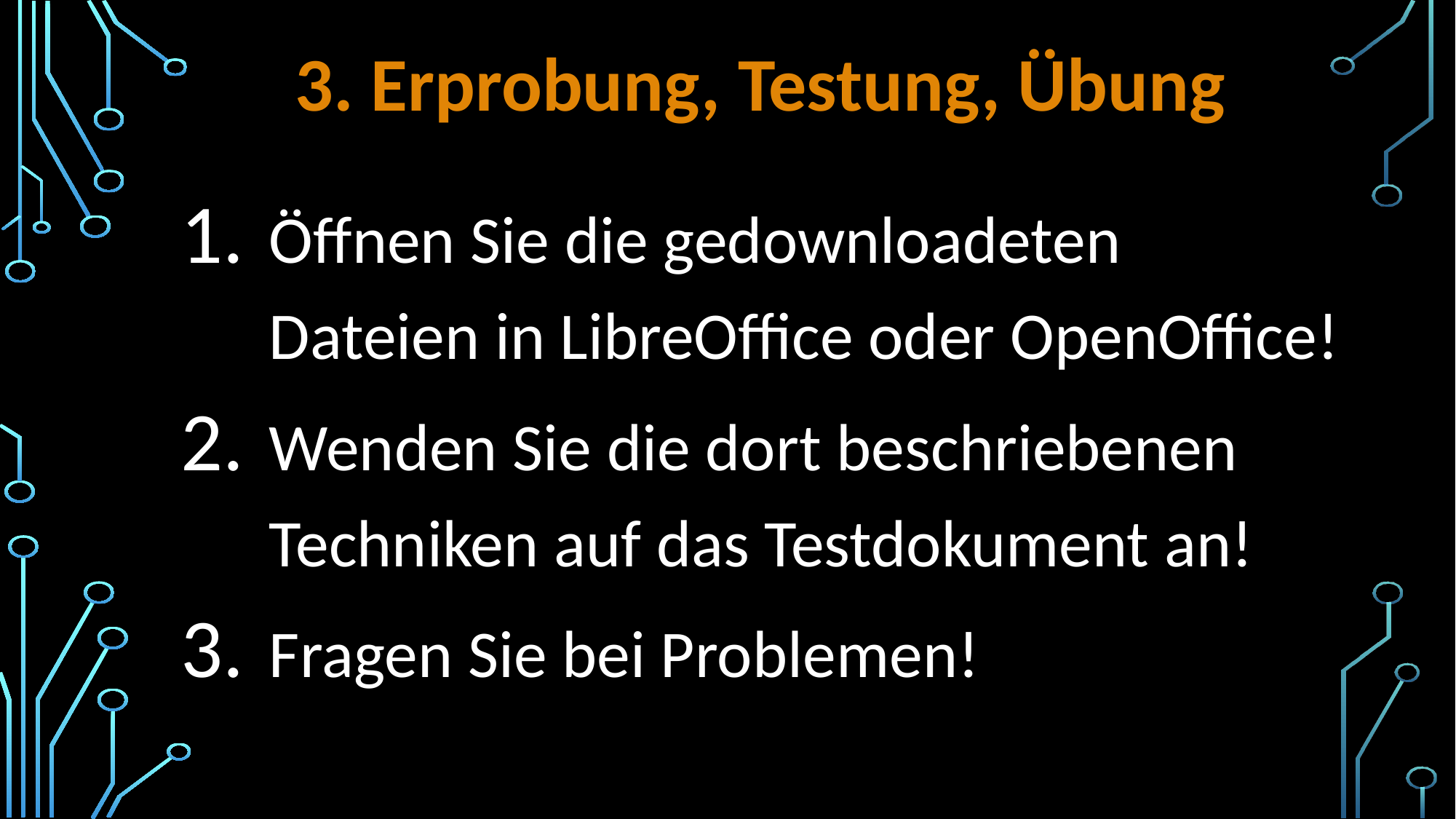

# 3. Erprobung, Testung, Übung
Öffnen Sie die gedownloadeten Dateien in LibreOffice oder OpenOffice!
Wenden Sie die dort beschriebenen Techniken auf das Testdokument an!
Fragen Sie bei Problemen!